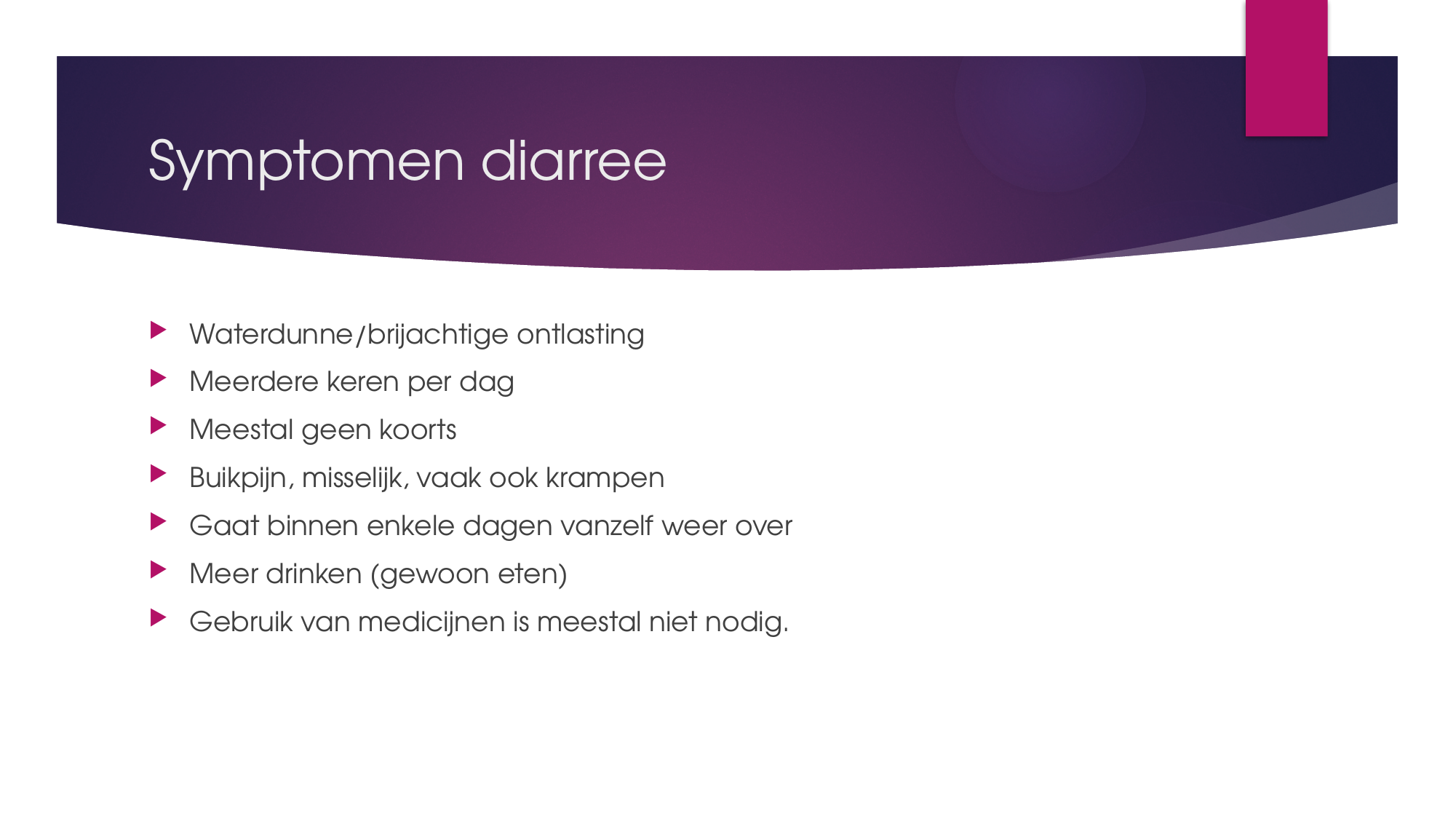

# Symptomen diarree
Waterdunne/brijachtige ontlasting
Meerdere keren per dag
Meestal geen koorts
Buikpijn, misselijk, vaak ook krampen
Gaat binnen enkele dagen vanzelf weer over
Meer drinken (gewoon eten)
Gebruik van medicijnen is meestal niet nodig.